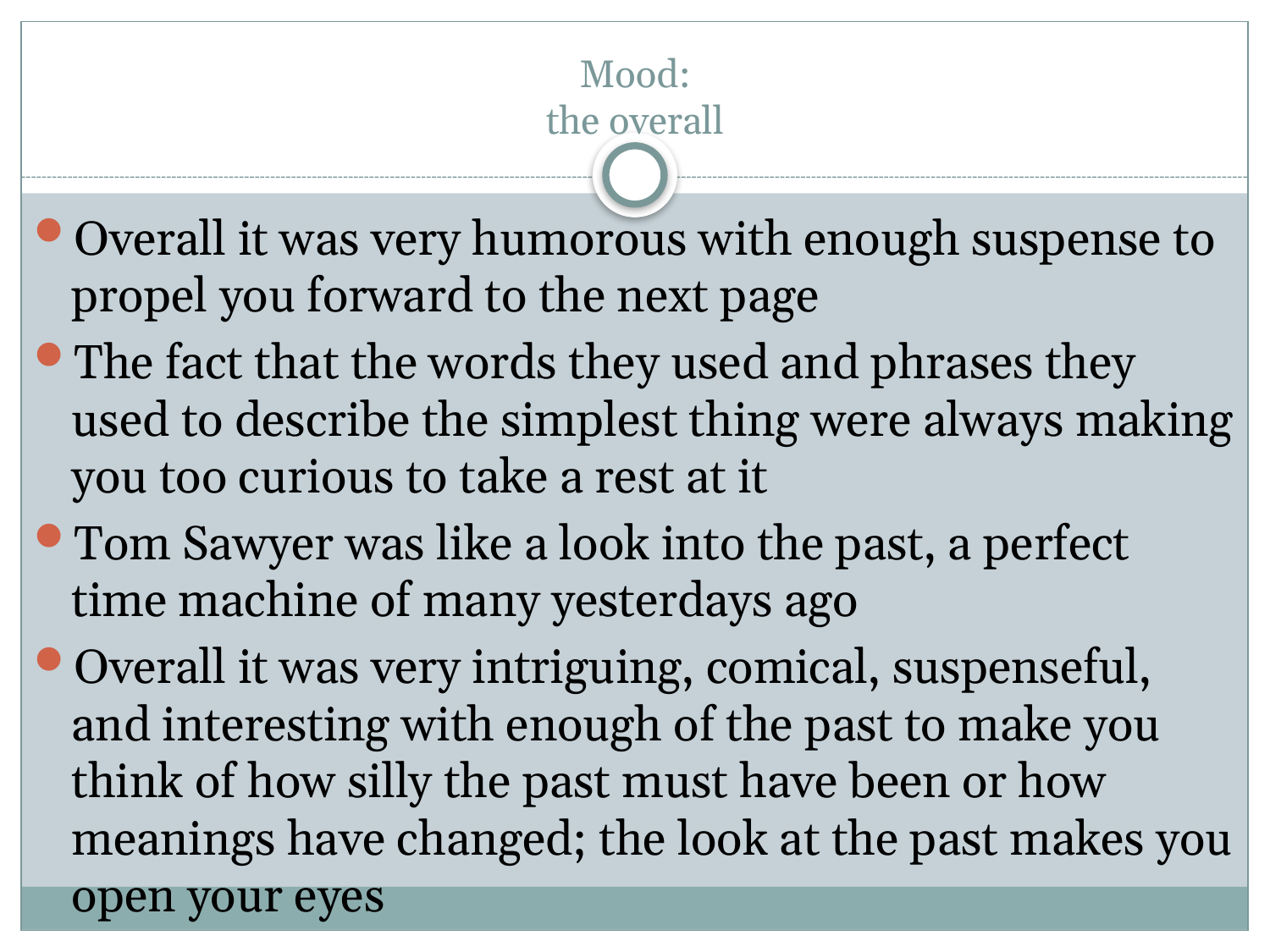

# Mood: the overall
Overall it was very humorous with enough suspense to propel you forward to the next page
The fact that the words they used and phrases they used to describe the simplest thing were always making you too curious to take a rest at it
Tom Sawyer was like a look into the past, a perfect time machine of many yesterdays ago
Overall it was very intriguing, comical, suspenseful, and interesting with enough of the past to make you think of how silly the past must have been or how meanings have changed; the look at the past makes you open your eyes